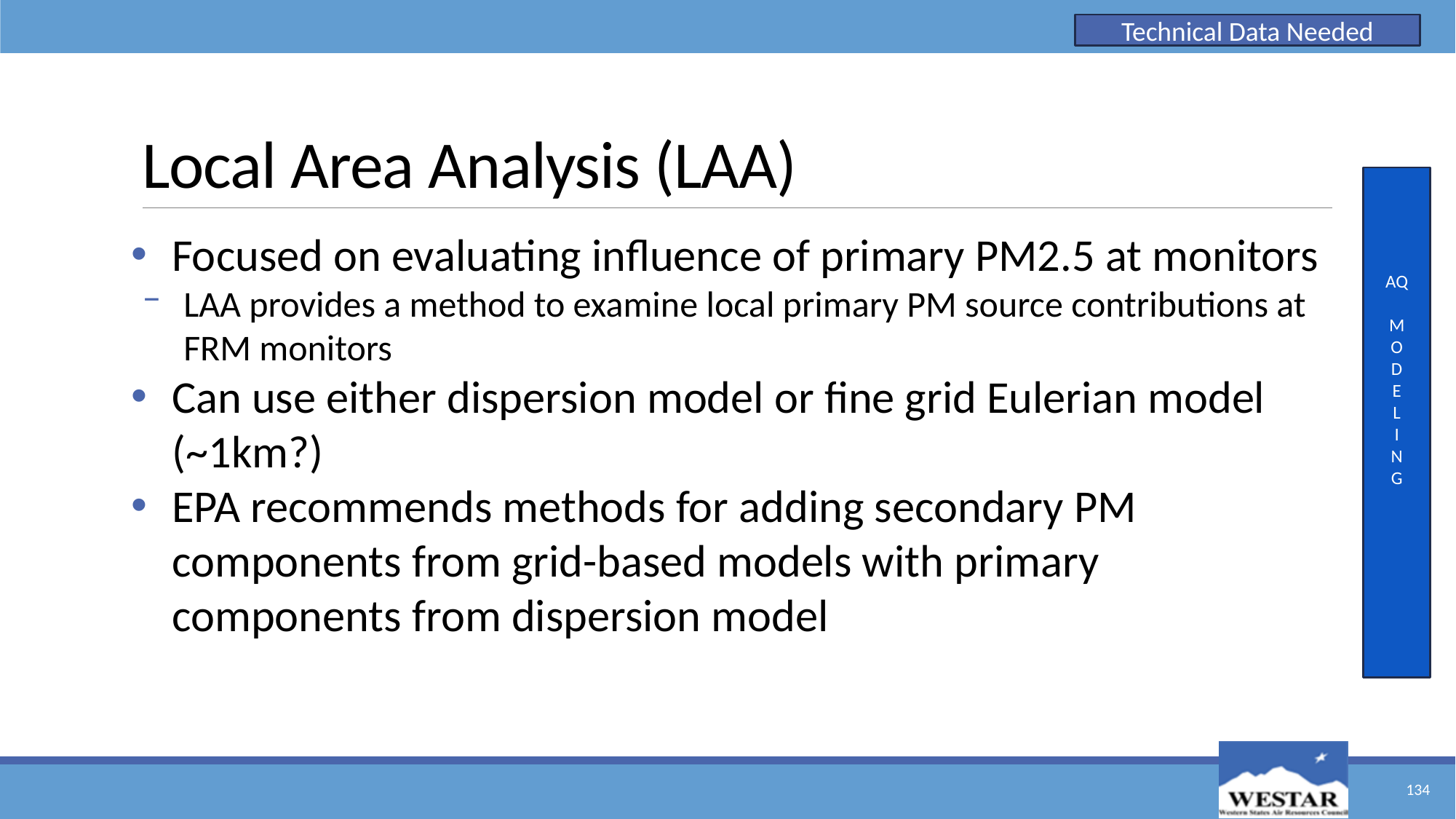

Technical Data Needed
# Local Area Analysis (LAA)
AQ

M
O
D
E
L
I
N
G

Focused on evaluating influence of primary PM2.5 at monitors
LAA provides a method to examine local primary PM source contributions at FRM monitors
Can use either dispersion model or fine grid Eulerian model (~1km?)
EPA recommends methods for adding secondary PM components from grid-based models with primary components from dispersion model

134